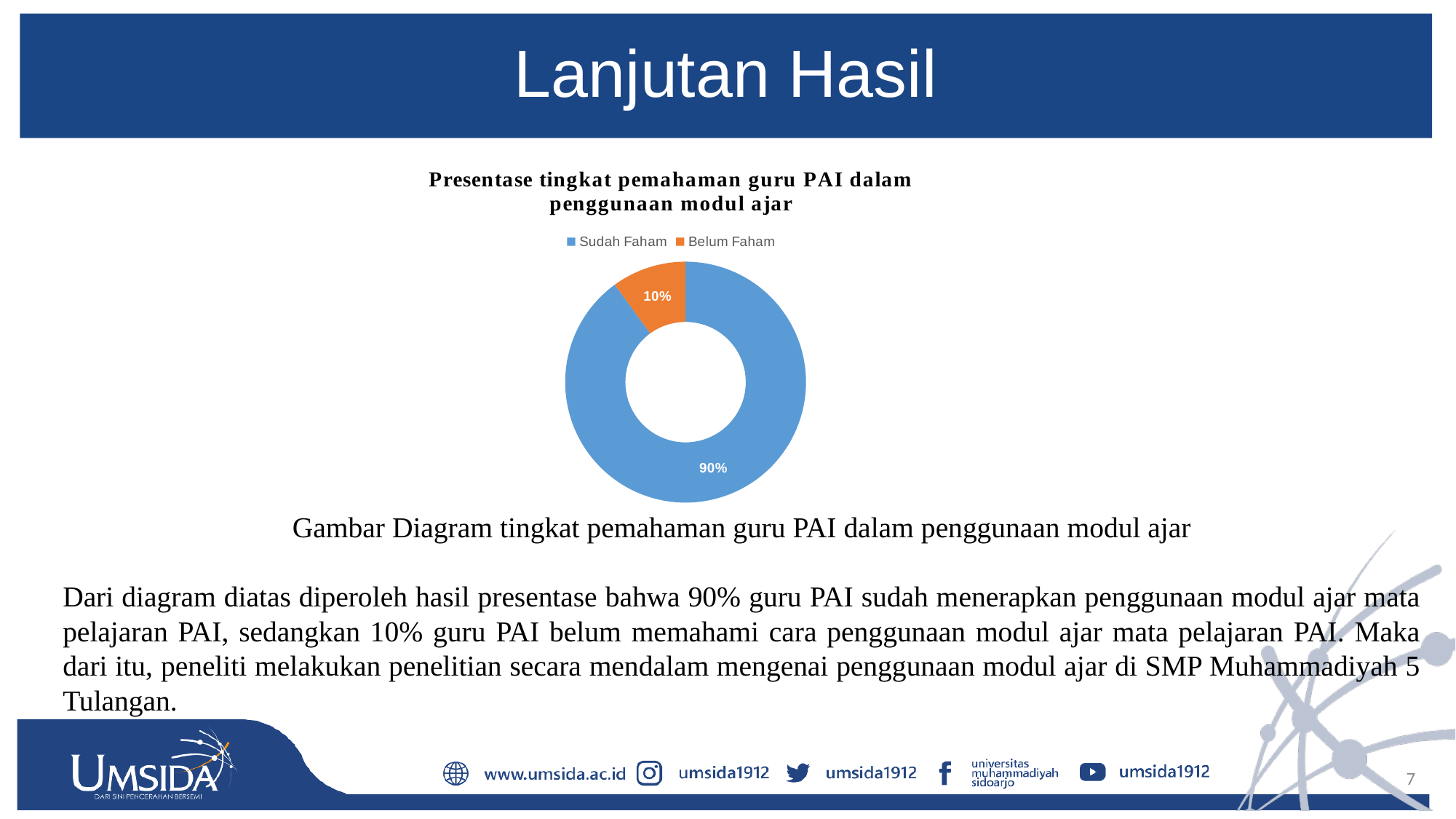

# Lanjutan Hasil

### Chart: Presentase tingkat pemahaman guru PAI dalam penggunaan modul ajar

| Category | Presentase tingkat pemahaman guru PAI dalam penggunaan modul ajar |
|---|---|
| Sudah Faham | 0.9 |
| Belum Faham | 0.1 |
Gambar Diagram tingkat pemahaman guru PAI dalam penggunaan modul ajar

Dari diagram diatas diperoleh hasil presentase bahwa 90% guru PAI sudah menerapkan penggunaan modul ajar mata pelajaran PAI, sedangkan 10% guru PAI belum memahami cara penggunaan modul ajar mata pelajaran PAI. Maka dari itu, peneliti melakukan penelitian secara mendalam mengenai penggunaan modul ajar di SMP Muhammadiyah 5 Tulangan.